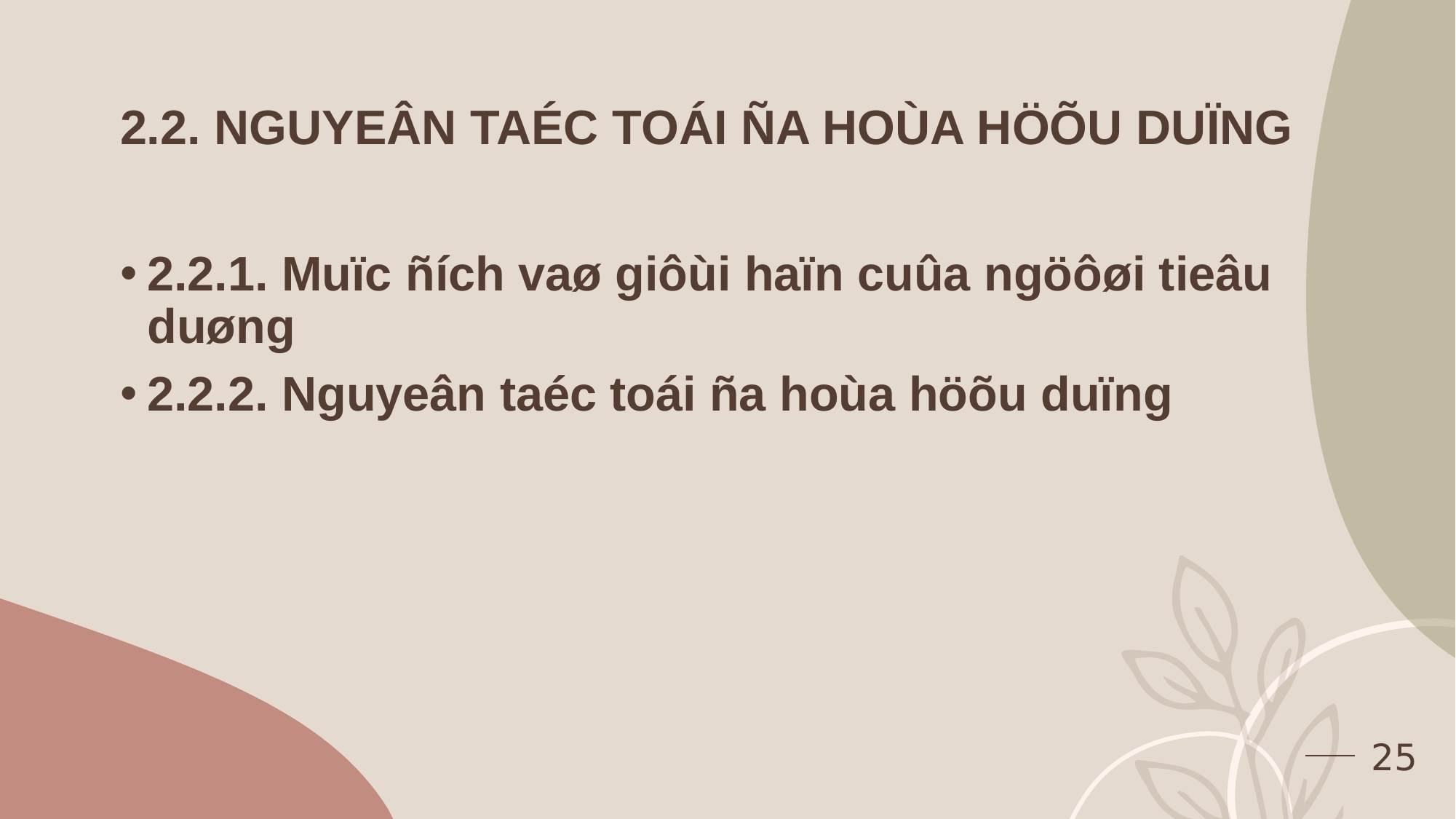

# 2.2. NGUYEÂN TAÉC TOÁI ÑA HOÙA HÖÕU DUÏNG
2.2.1. Muïc ñích vaø giôùi haïn cuûa ngöôøi tieâu duøng
2.2.2. Nguyeân taéc toái ña hoùa höõu duïng
25